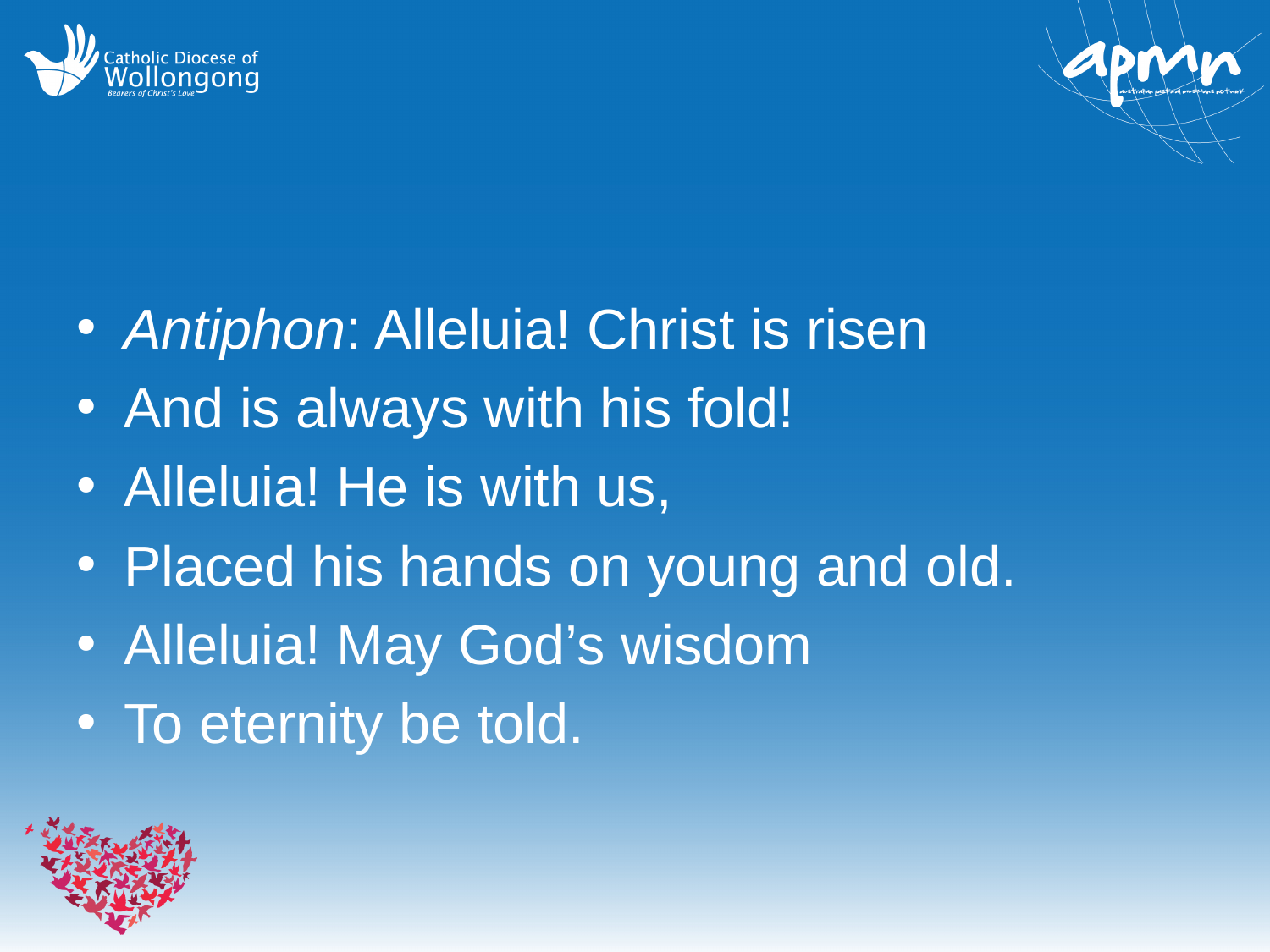

#
Antiphon: Alleluia! Christ is risen
And is always with his fold!
Alleluia! He is with us,
Placed his hands on young and old.
Alleluia! May God’s wisdom
To eternity be told.